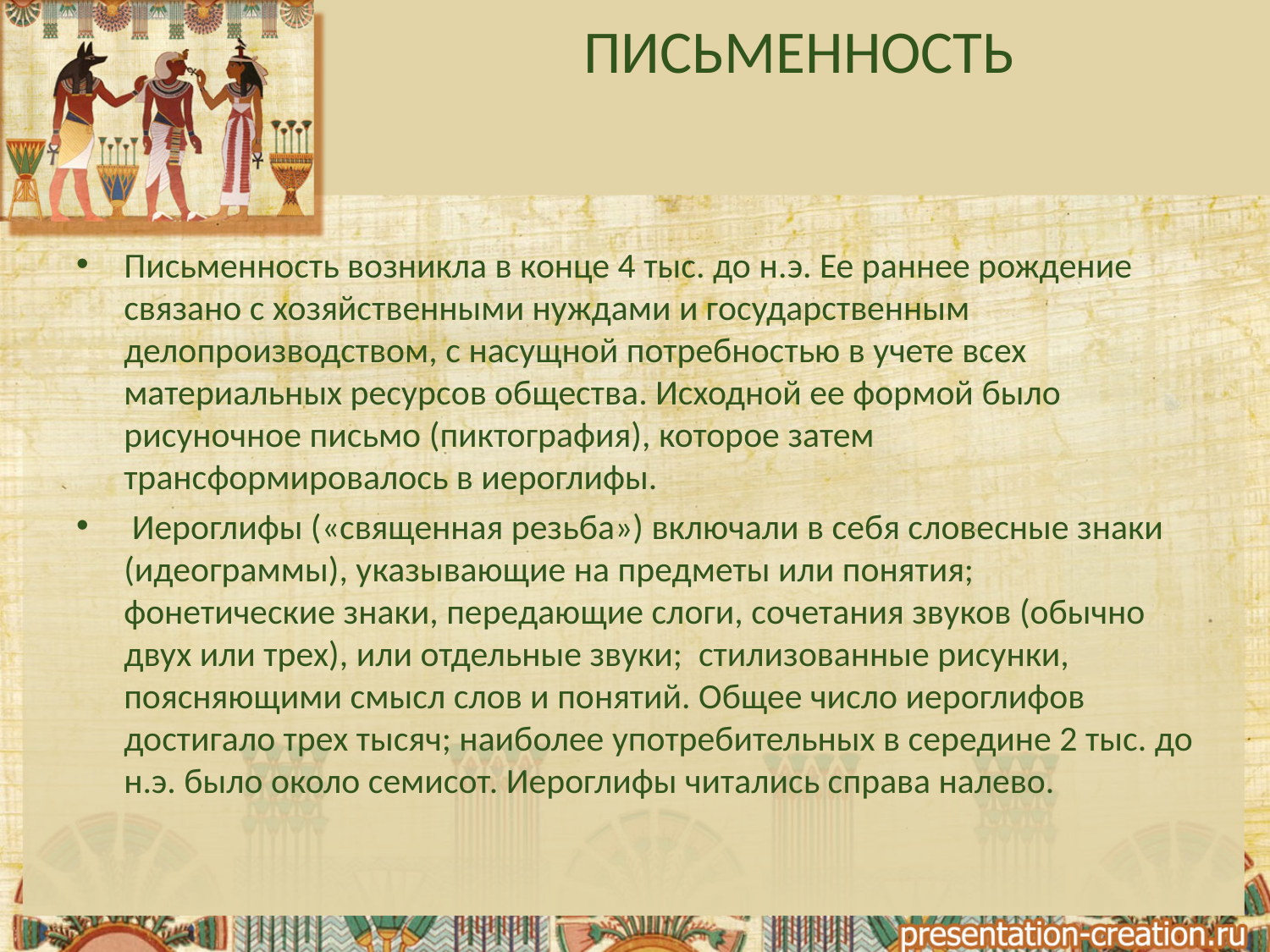

# ПИСЬМЕННОСТЬ
Письменность возникла в конце 4 тыс. до н.э. Ее раннее рождение связано с хозяйственными нуждами и государственным делопроизводством, с насущной потребностью в учете всех материальных ресурсов общества. Исходной ее формой было рисуночное письмо (пиктография), которое затем трансформировалось в иероглифы.
 Иероглифы («священная резьба») включали в себя словесные знаки (идеограммы), указывающие на предметы или понятия; фонетические знаки, передающие слоги, сочетания звуков (обычно двух или трех), или отдельные звуки;  стилизованные рисунки, поясняющими смысл слов и понятий. Общее число иероглифов достигало трех тысяч; наиболее употребительных в середине 2 тыс. до н.э. было около семисот. Иероглифы читались справа налево.